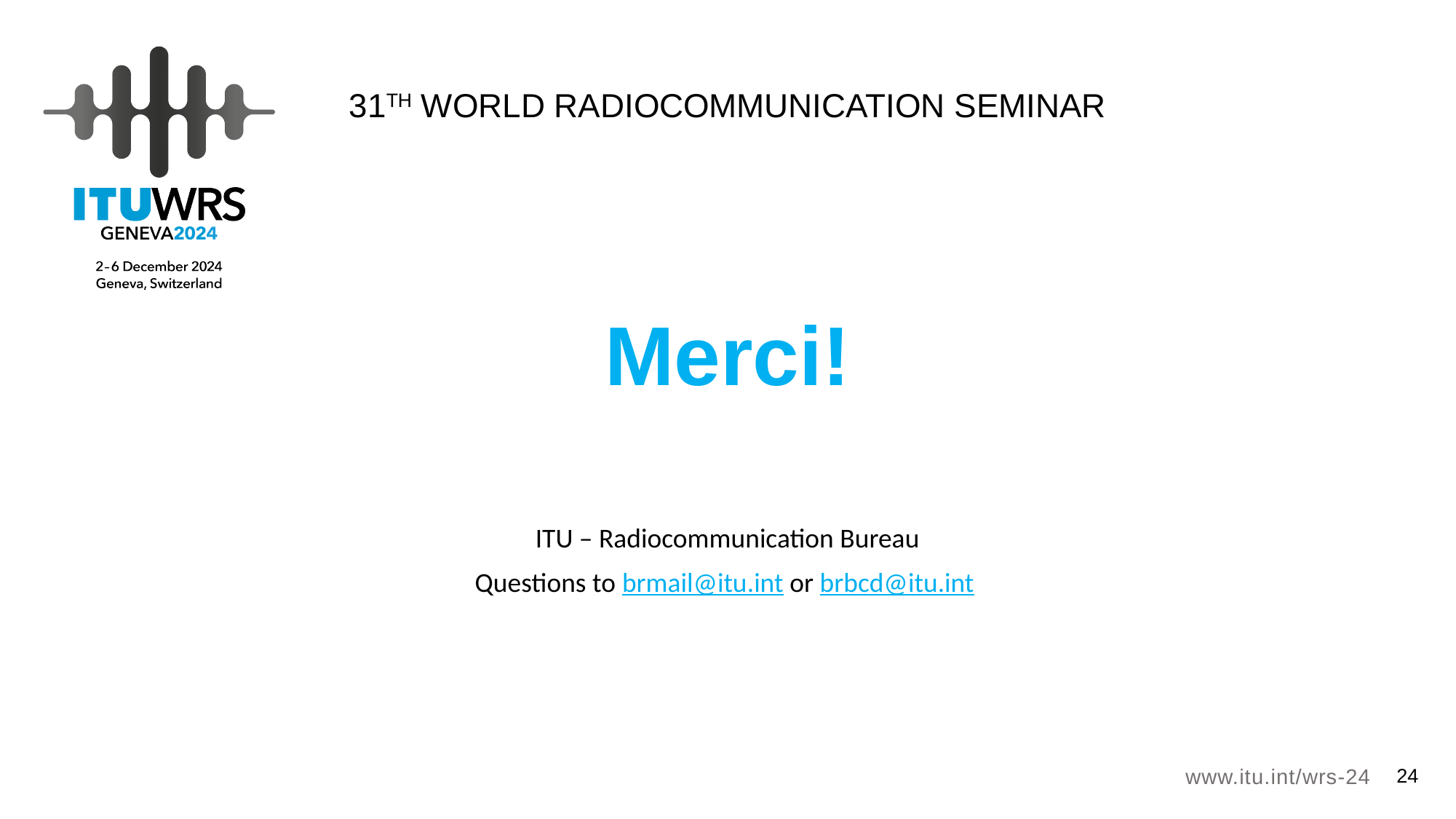

Merci!

ITU – Radiocommunication Bureau
Questions to brmail@itu.int or brbcd@itu.int